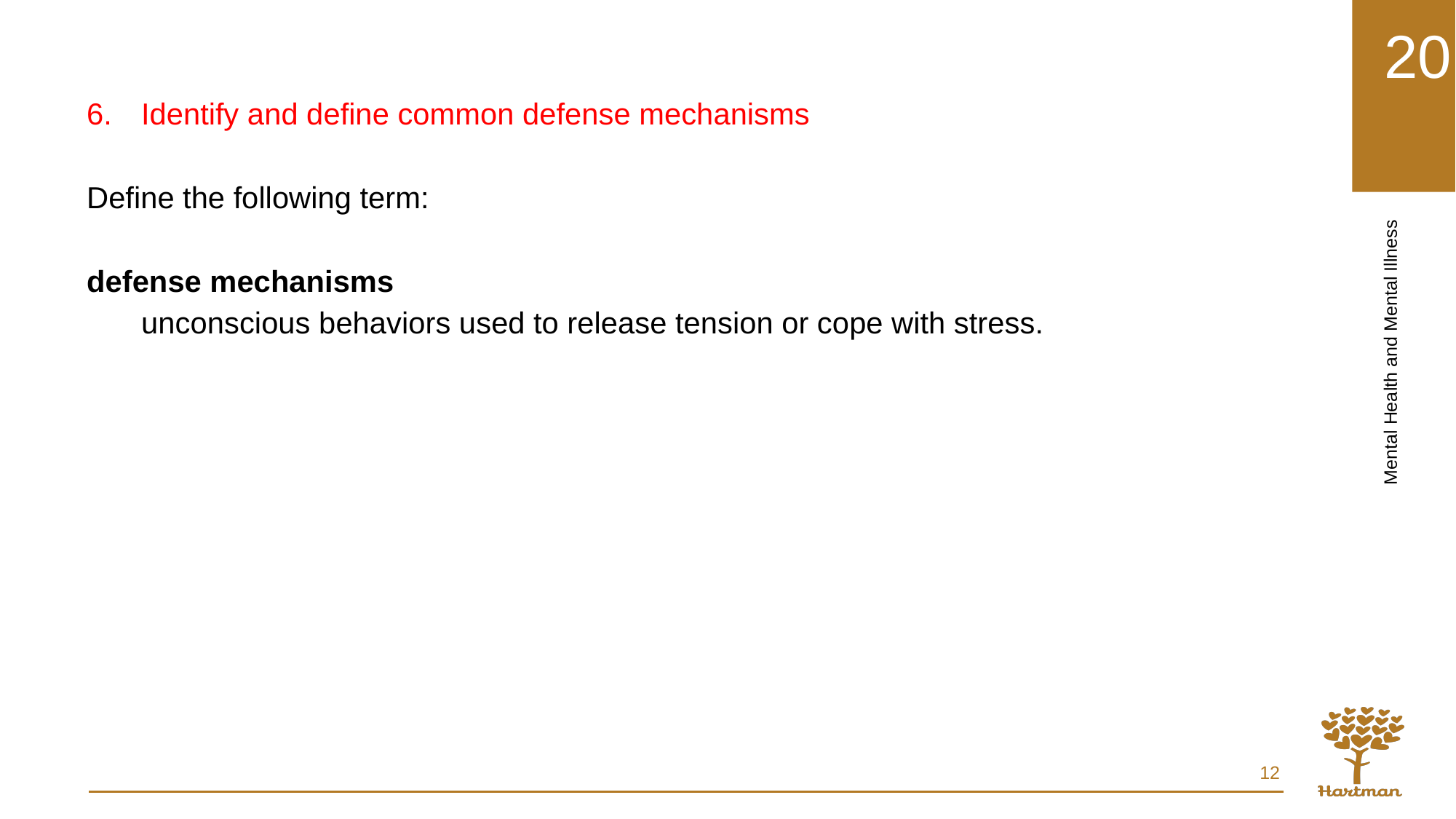

Identify and define common defense mechanisms

Define the following term:

defense mechanisms
unconscious behaviors used to release tension or cope with stress.

12